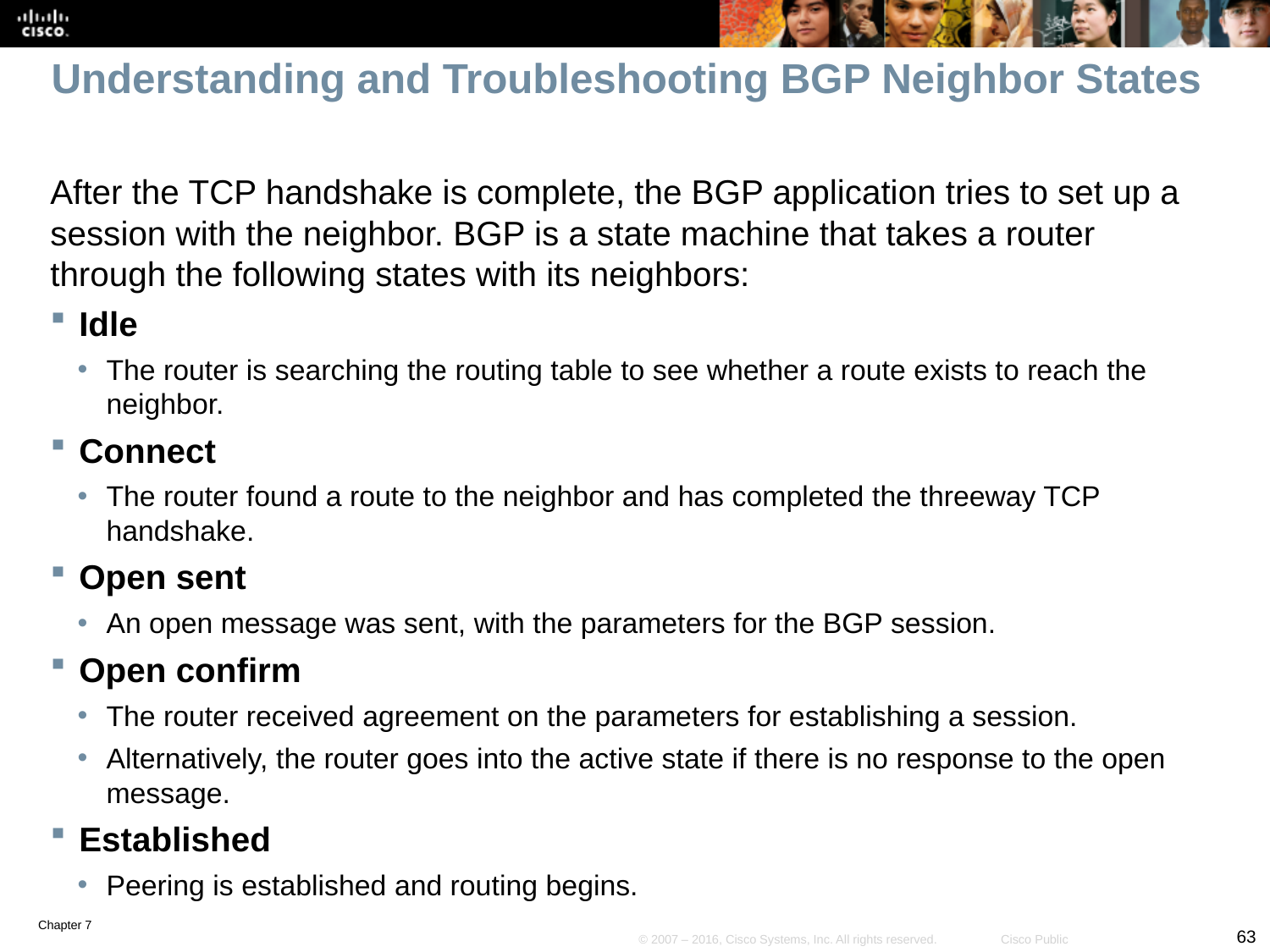

# Understanding and Troubleshooting BGP Neighbor States
After the TCP handshake is complete, the BGP application tries to set up a session with the neighbor. BGP is a state machine that takes a router through the following states with its neighbors:
Idle
The router is searching the routing table to see whether a route exists to reach the neighbor.
Connect
The router found a route to the neighbor and has completed the threeway TCP handshake.
Open sent
An open message was sent, with the parameters for the BGP session.
Open confirm
The router received agreement on the parameters for establishing a session.
Alternatively, the router goes into the active state if there is no response to the open message.
Established
Peering is established and routing begins.